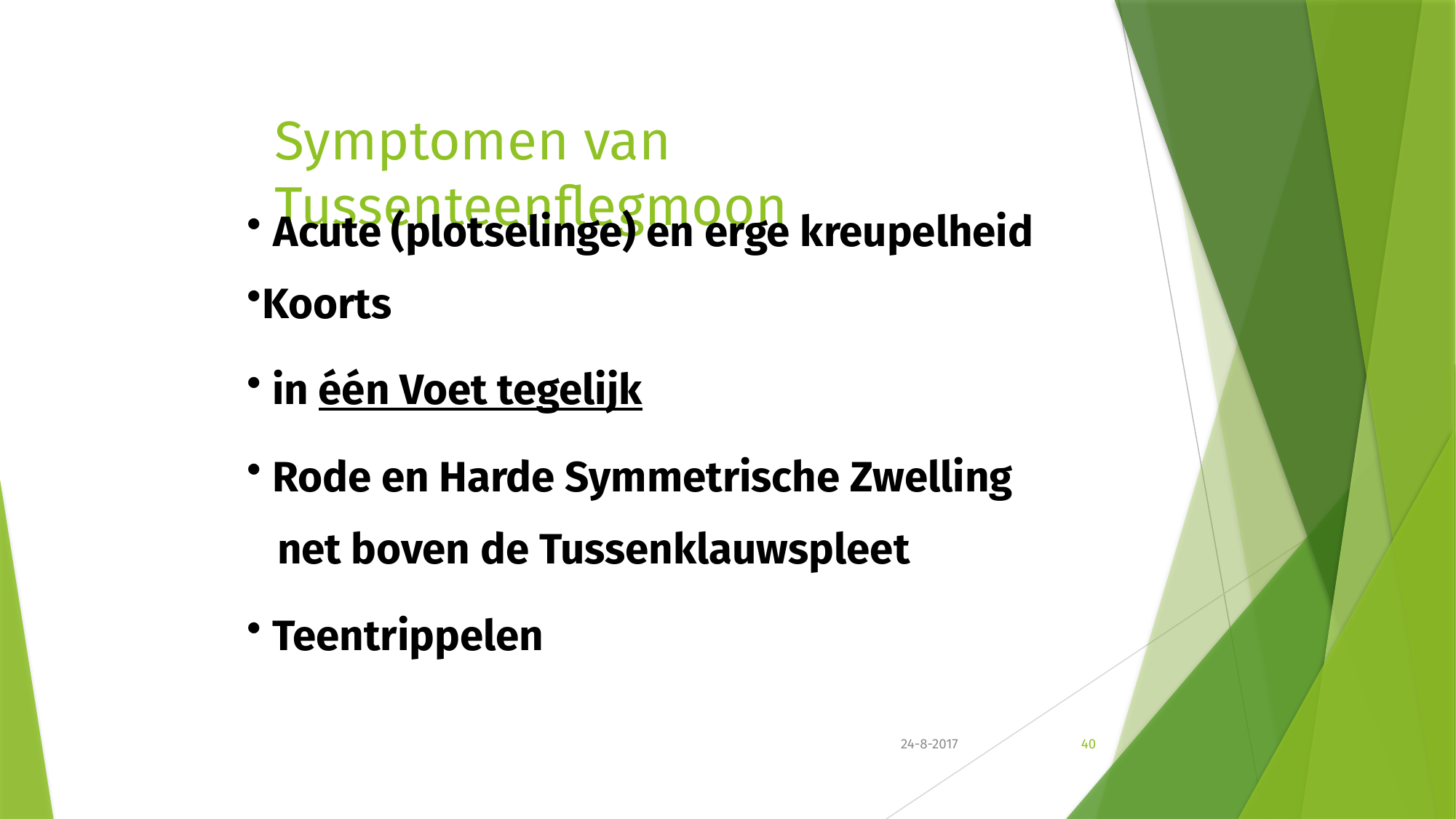

# Symptomen van Tussenteenflegmoon
 Acute (plotselinge) en erge kreupelheid
Koorts

 in één Voet tegelijk
 Rode en Harde Symmetrische Zwelling
   net boven de Tussenklauwspleet
 Teentrippelen

24-8-2017
40